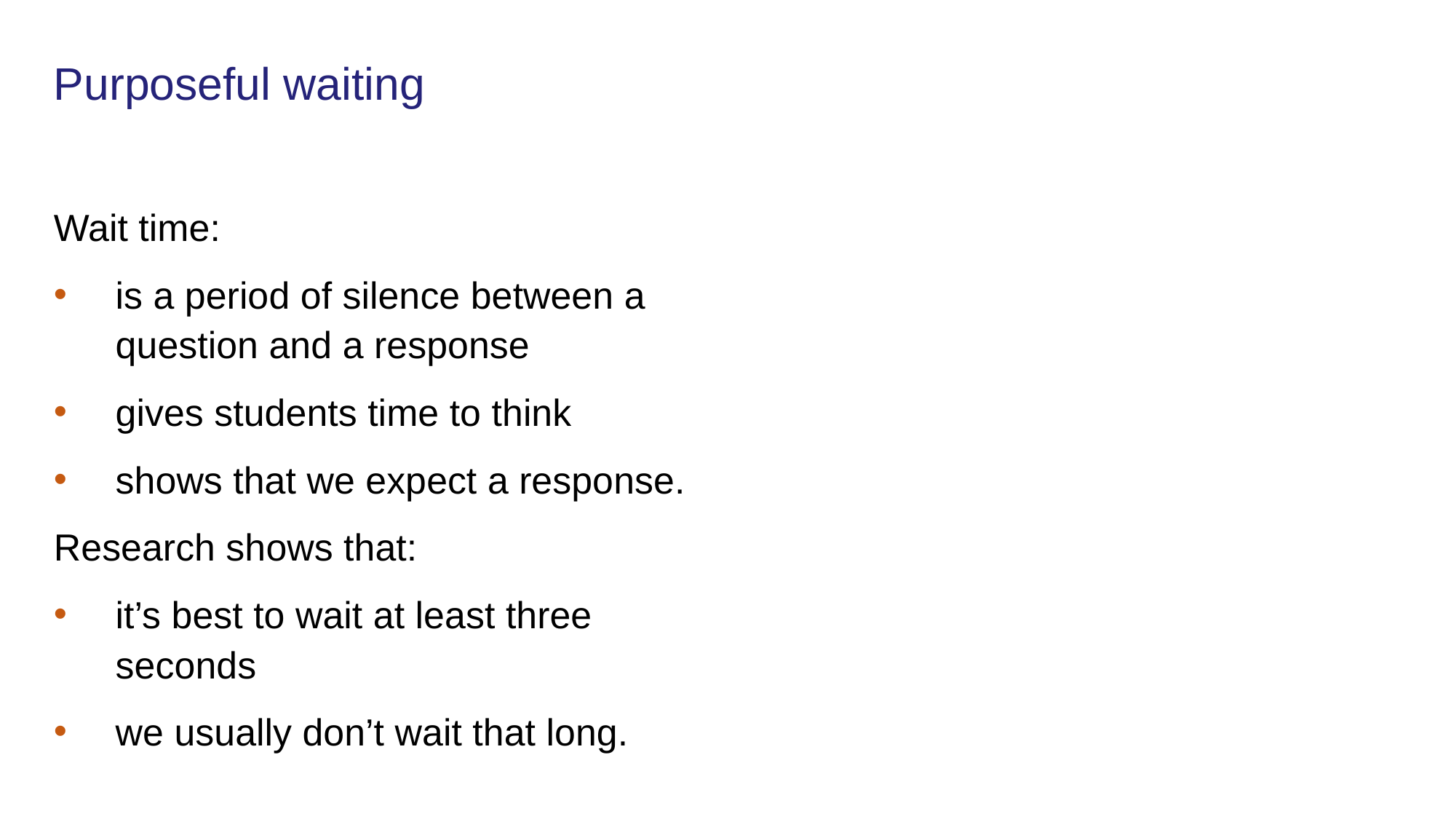

# Purposeful waiting
Wait time:
is a period of silence between a question and a response
gives students time to think
shows that we expect a response.
Research shows that:
it’s best to wait at least three seconds
we usually don’t wait that long.